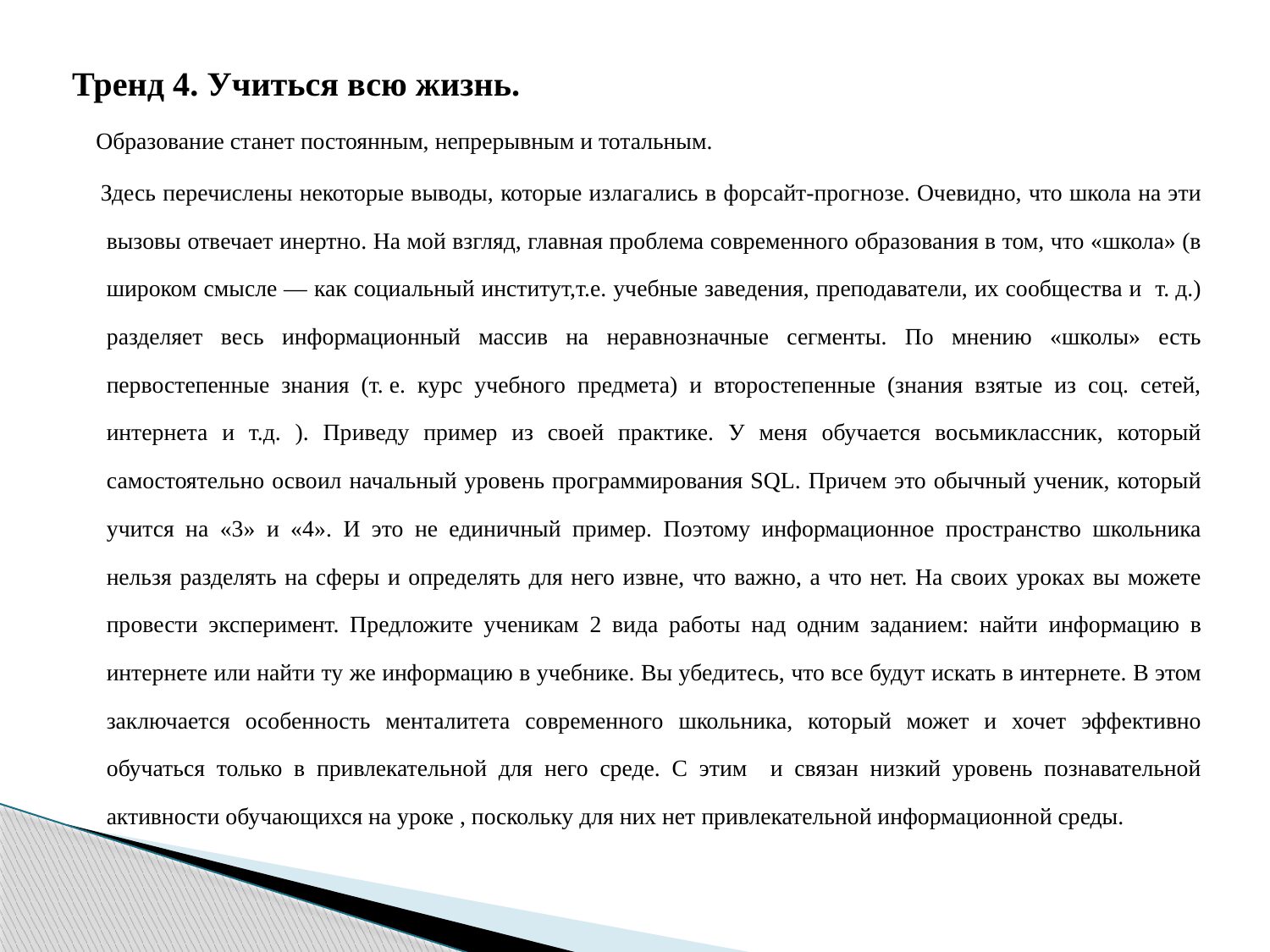

Тренд 4. Учиться всю жизнь.
    Образование станет постоянным, непрерывным и тотальным.
    Здесь перечислены некоторые выводы, которые излагались в форсайт-прогнозе. Очевидно, что школа на эти вызовы отвечает инертно. На мой взгляд, главная проблема современного образования в том, что «школа» (в широком смысле — как социальный институт,т.е. учебные заведения, преподаватели, их сообщества и  т. д.) разделяет весь информационный массив на неравнозначные сегменты. По мнению «школы» есть первостепенные знания (т. е. курс учебного предмета) и второстепенные (знания взятые из соц. сетей, интернета и т.д. ). Приведу пример из своей практике. У меня обучается восьмиклассник, который самостоятельно освоил начальный уровень программирования SQL. Причем это обычный ученик, который учится на «3» и «4». И это не единичный пример. Поэтому информационное пространство школьника нельзя разделять на сферы и определять для него извне, что важно, а что нет. На своих уроках вы можете провести эксперимент. Предложите ученикам 2 вида работы над одним заданием: найти информацию в интернете или найти ту же информацию в учебнике. Вы убедитесь, что все будут искать в интернете. В этом заключается особенность менталитета современного школьника, который может и хочет эффективно обучаться только в привлекательной для него среде. С этим  и связан низкий уровень познавательной активности обучающихся на уроке , поскольку для них нет привлекательной информационной среды.